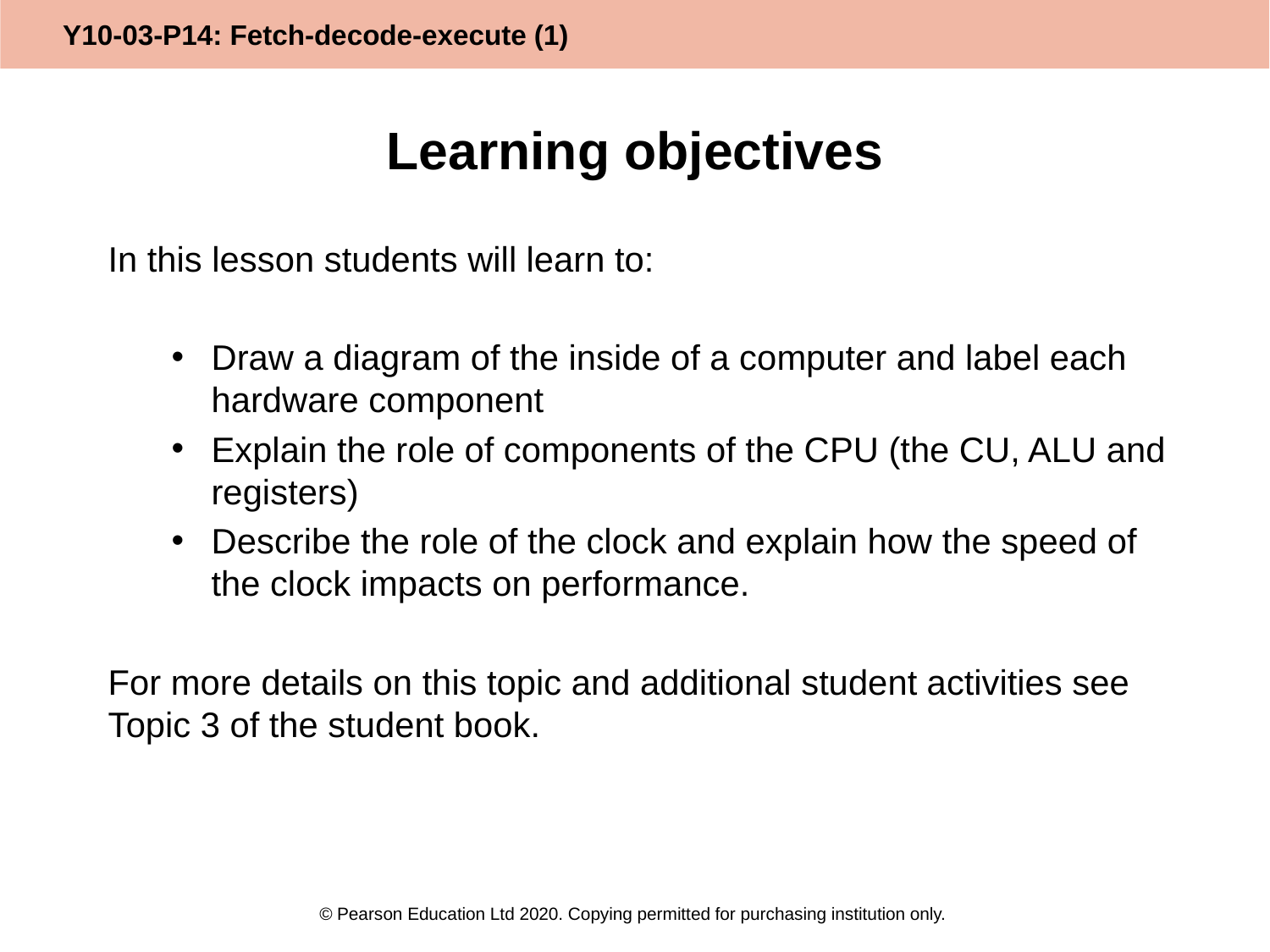

# Learning objectives
In this lesson students will learn to:

Draw a diagram of the inside of a computer and label each hardware component
Explain the role of components of the CPU (the CU, ALU and registers)
Describe the role of the clock and explain how the speed of the clock impacts on performance.

For more details on this topic and additional student activities see Topic 3 of the student book.
© Pearson Education Ltd 2020. Copying permitted for purchasing institution only.